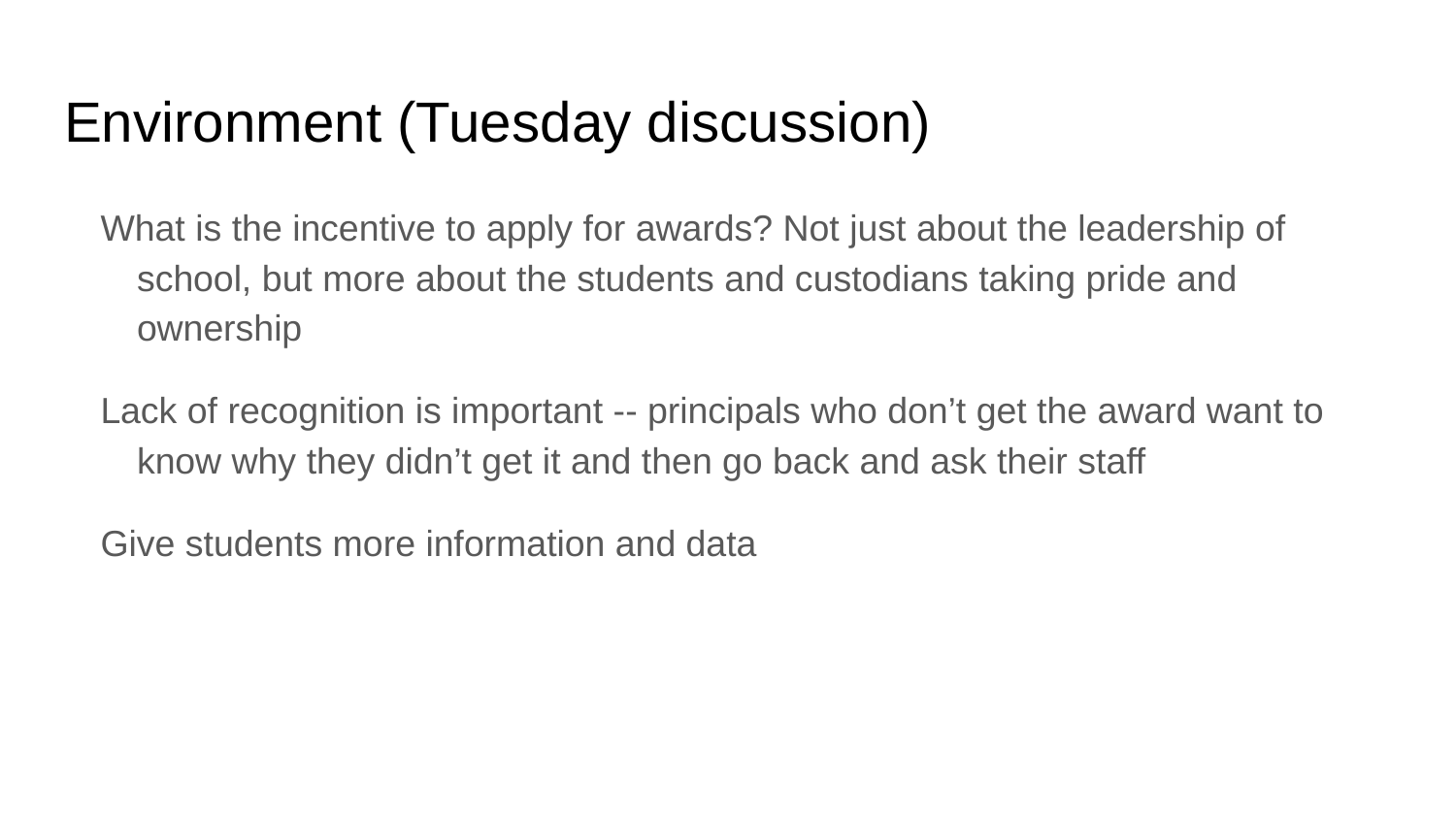

# Environment (Tuesday discussion)
What is the incentive to apply for awards? Not just about the leadership of school, but more about the students and custodians taking pride and ownership
Lack of recognition is important -- principals who don’t get the award want to know why they didn’t get it and then go back and ask their staff
Give students more information and data